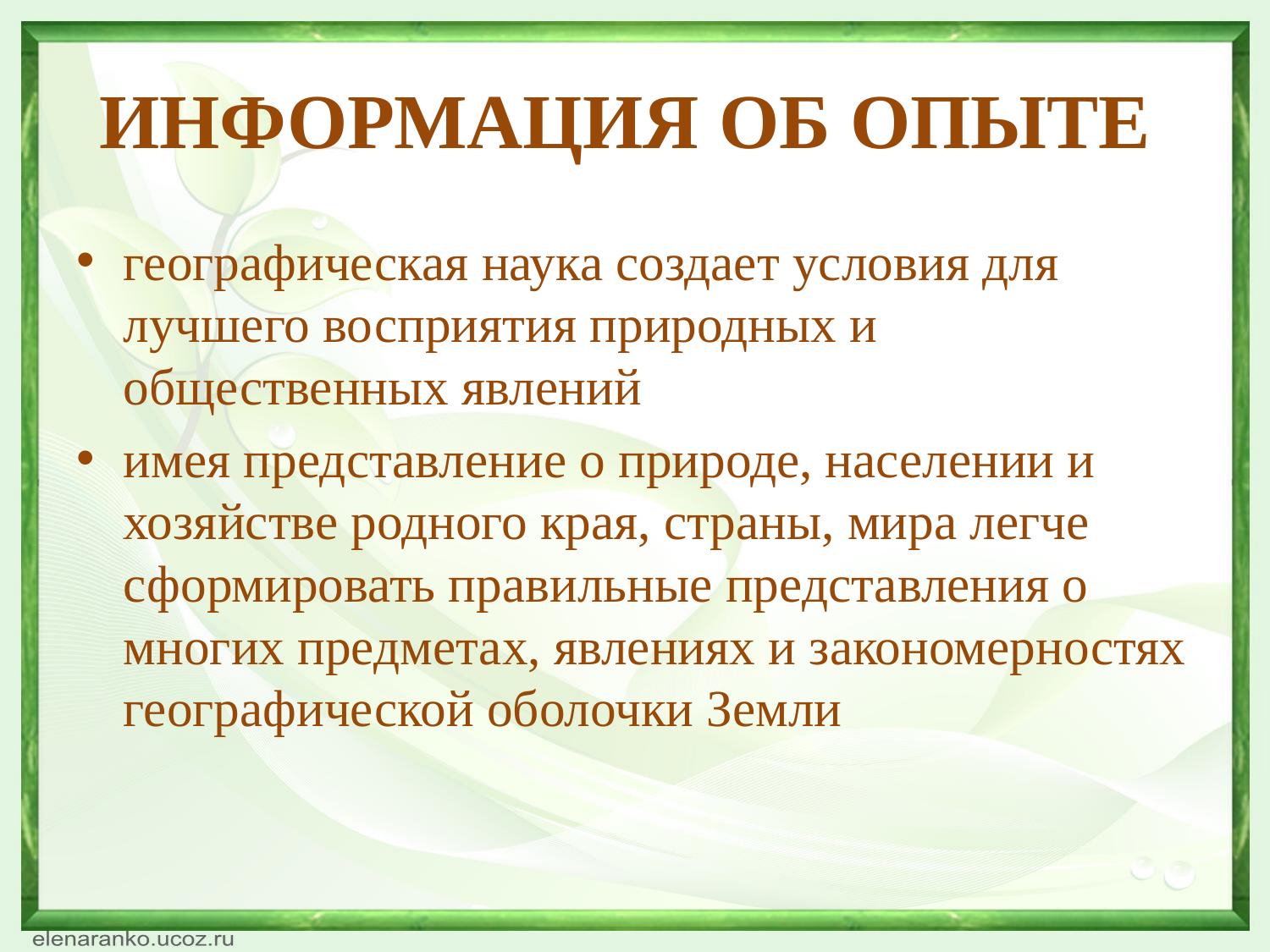

# ИНФОРМАЦИЯ ОБ ОПЫТЕ
географическая наука создает условия для лучшего восприятия природных и общественных явлений
имея представление о природе, населении и хозяйстве родного края, страны, мира легче сформировать правильные представления о многих предметах, явлениях и закономерностях географической оболочки Земли